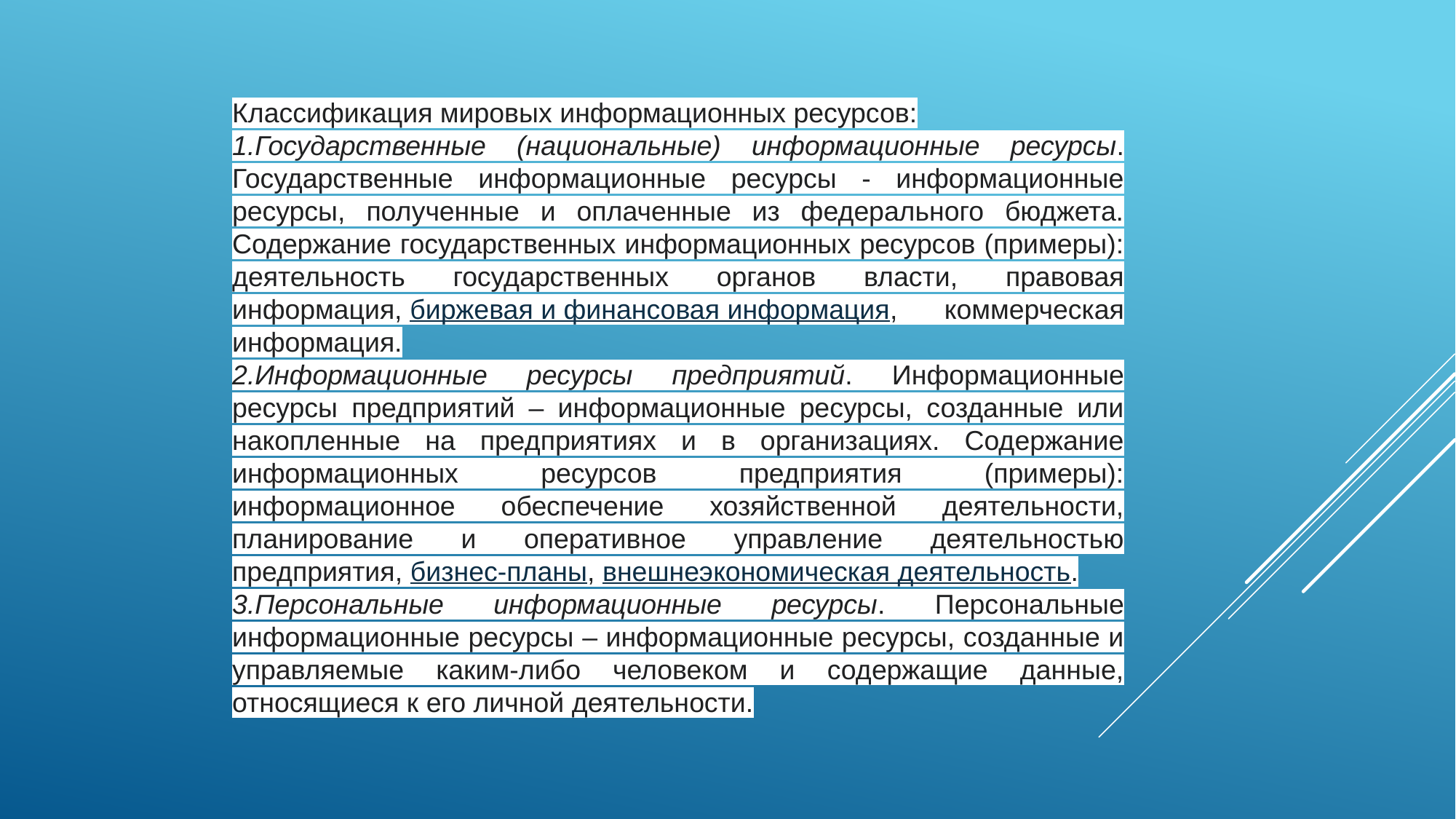

Классификация мировых информационных ресурсов:
Государственные (национальные) информационные ресурсы. Государственные информационные ресурсы - информационные ресурсы, полученные и оплаченные из федерального бюджета. Содержание государственных информационных ресурсов (примеры): деятельность государственных органов власти, правовая информация, биржевая и финансовая информация, коммерческая информация.
Информационные ресурсы предприятий. Информационные ресурсы предприятий – информационные ресурсы, созданные или накопленные на предприятиях и в организациях. Содержание информационных ресурсов предприятия (примеры): информационное обеспечение хозяйственной деятельности, планирование и оперативное управление деятельностью предприятия, бизнес-планы, внешнеэкономическая деятельность.
Персональные информационные ресурсы. Персональные информационные ресурсы – информационные ресурсы, созданные и управляемые каким-либо человеком и содержащие данные, относящиеся к его личной деятельности.